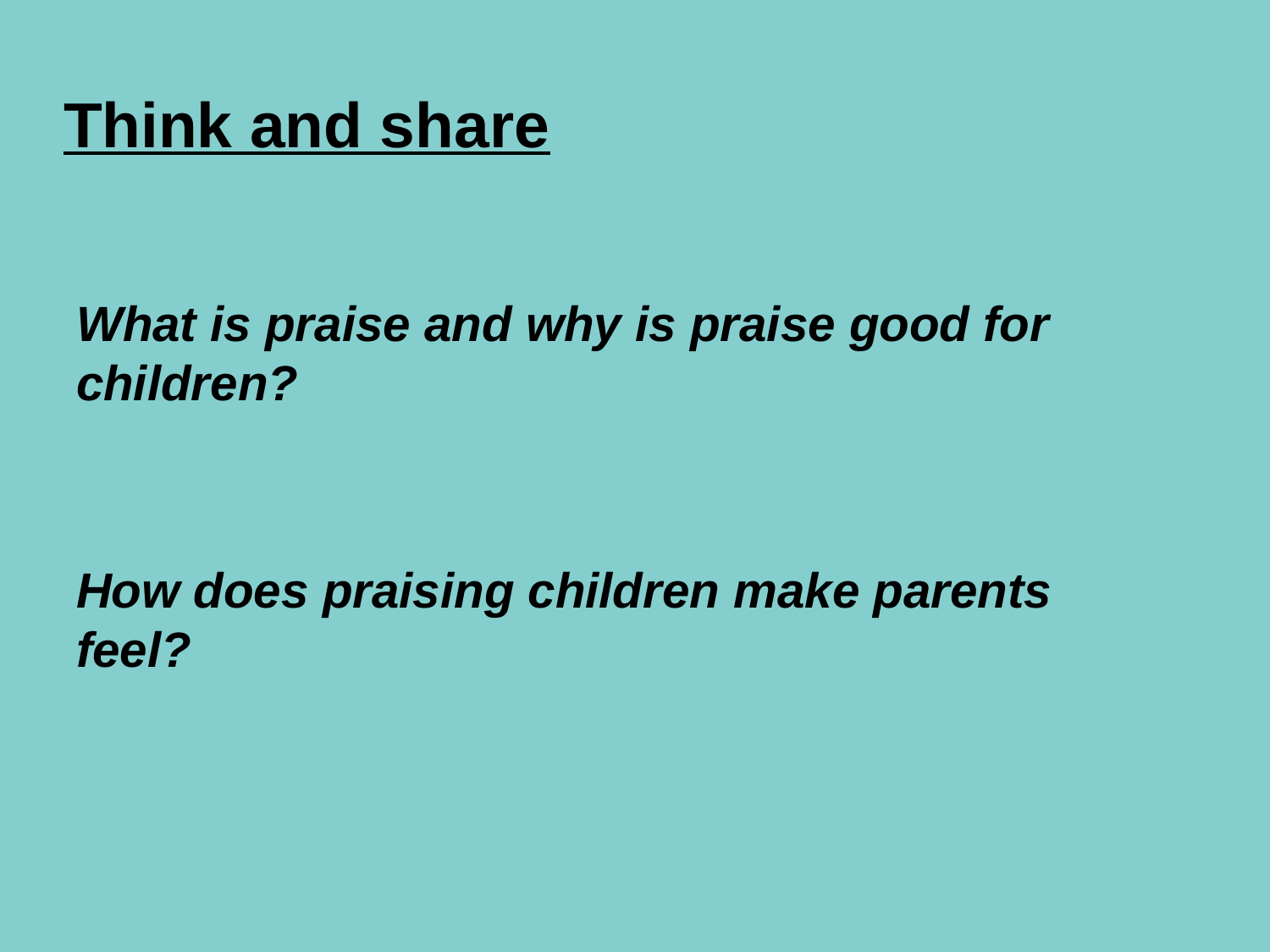

# Think and share
What is praise and why is praise good for children?

How does praising children make parents feel?